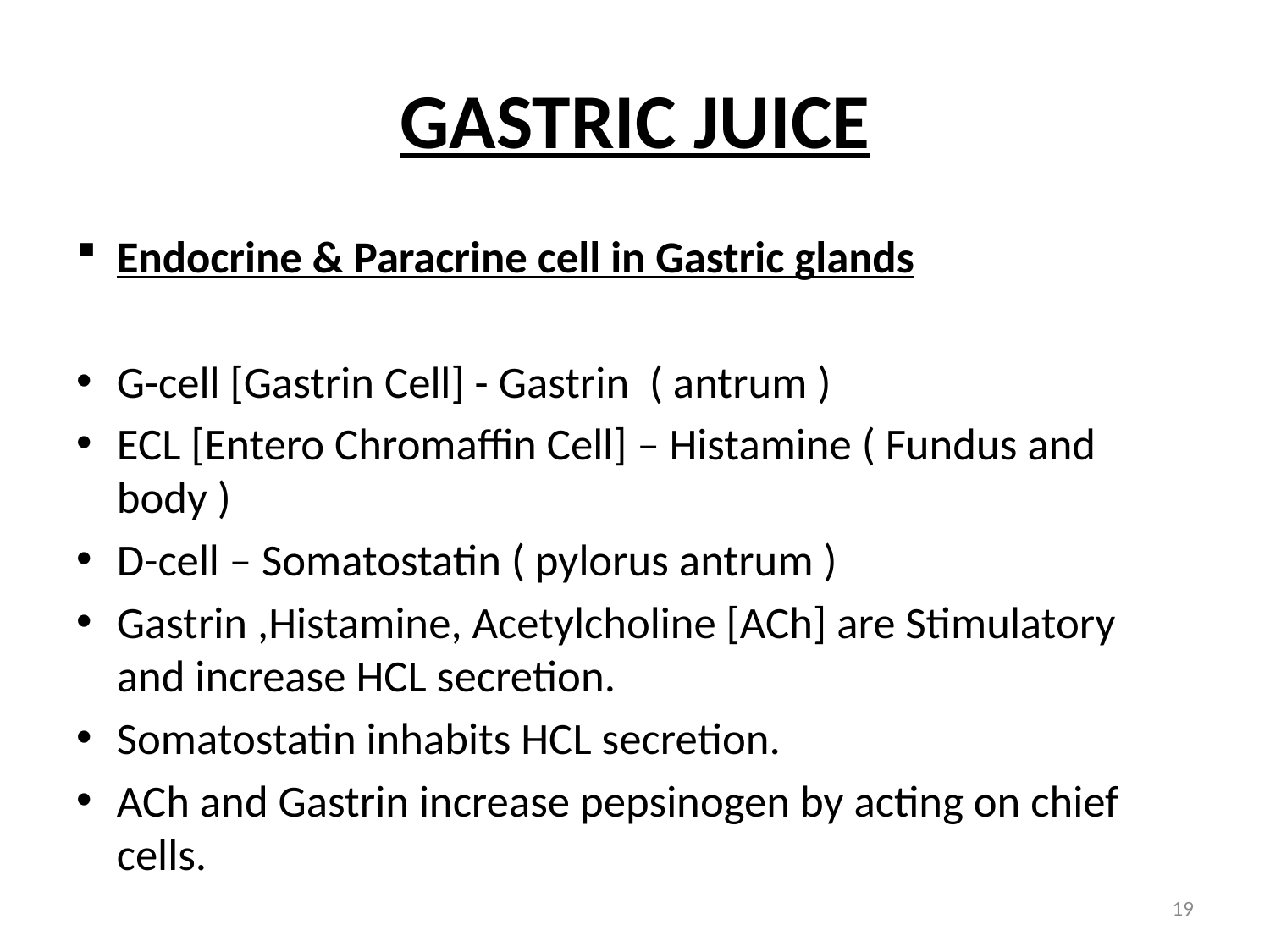

# GASTRIC JUICE
Endocrine & Paracrine cell in Gastric glands

G-cell [Gastrin Cell] - Gastrin  ( antrum )
ECL [Entero Chromaffin Cell] – Histamine ( Fundus and body )
D-cell – Somatostatin ( pylorus antrum )
Gastrin ,Histamine, Acetylcholine [ACh] are Stimulatory and increase HCL secretion.
Somatostatin inhabits HCL secretion.
ACh and Gastrin increase pepsinogen by acting on chief cells.

19